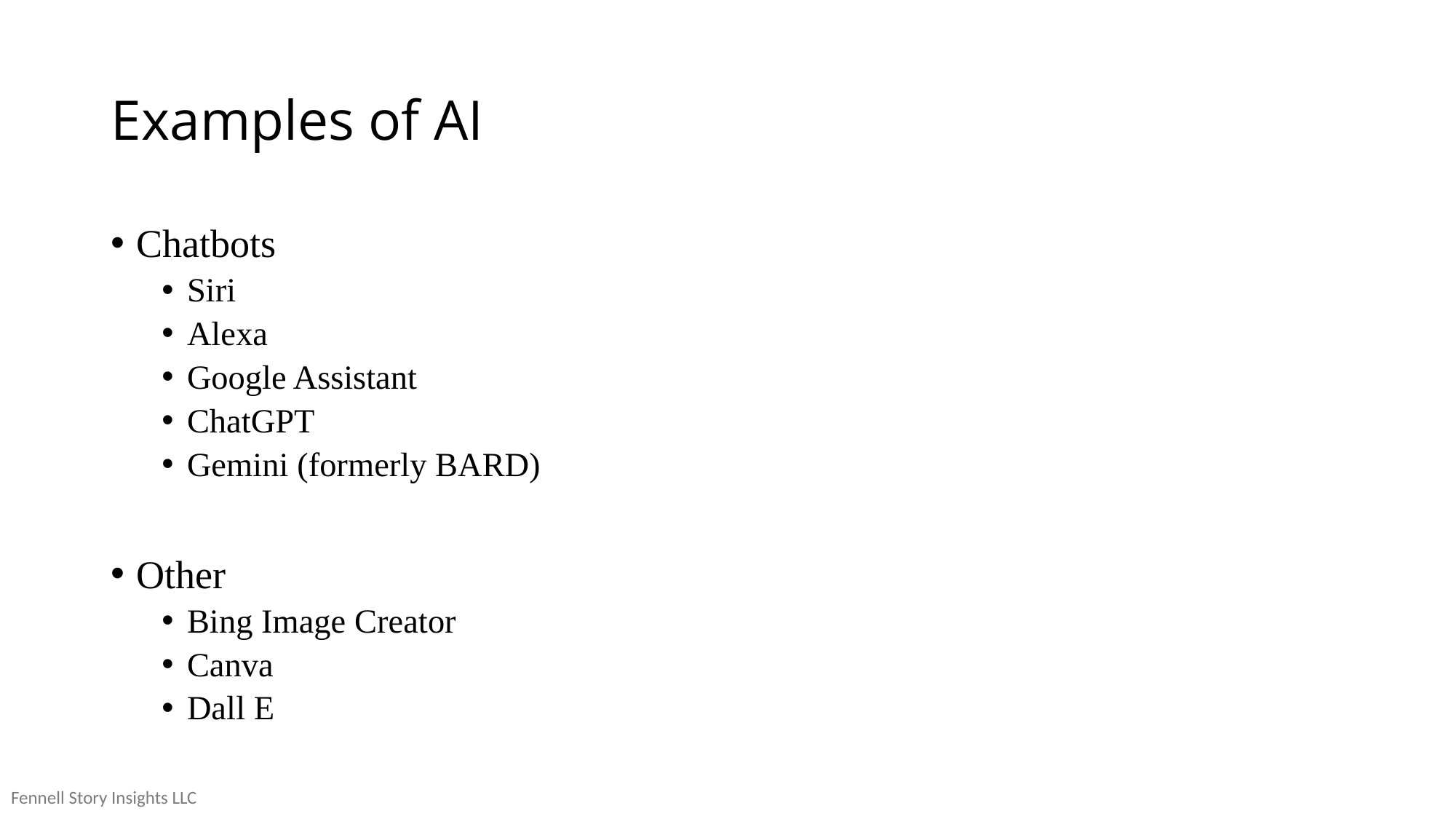

# Examples of AI
Chatbots
Siri
Alexa
Google Assistant
ChatGPT
Gemini (formerly BARD)

Other
Bing Image Creator
Canva
Dall E
Fennell Story Insights LLC